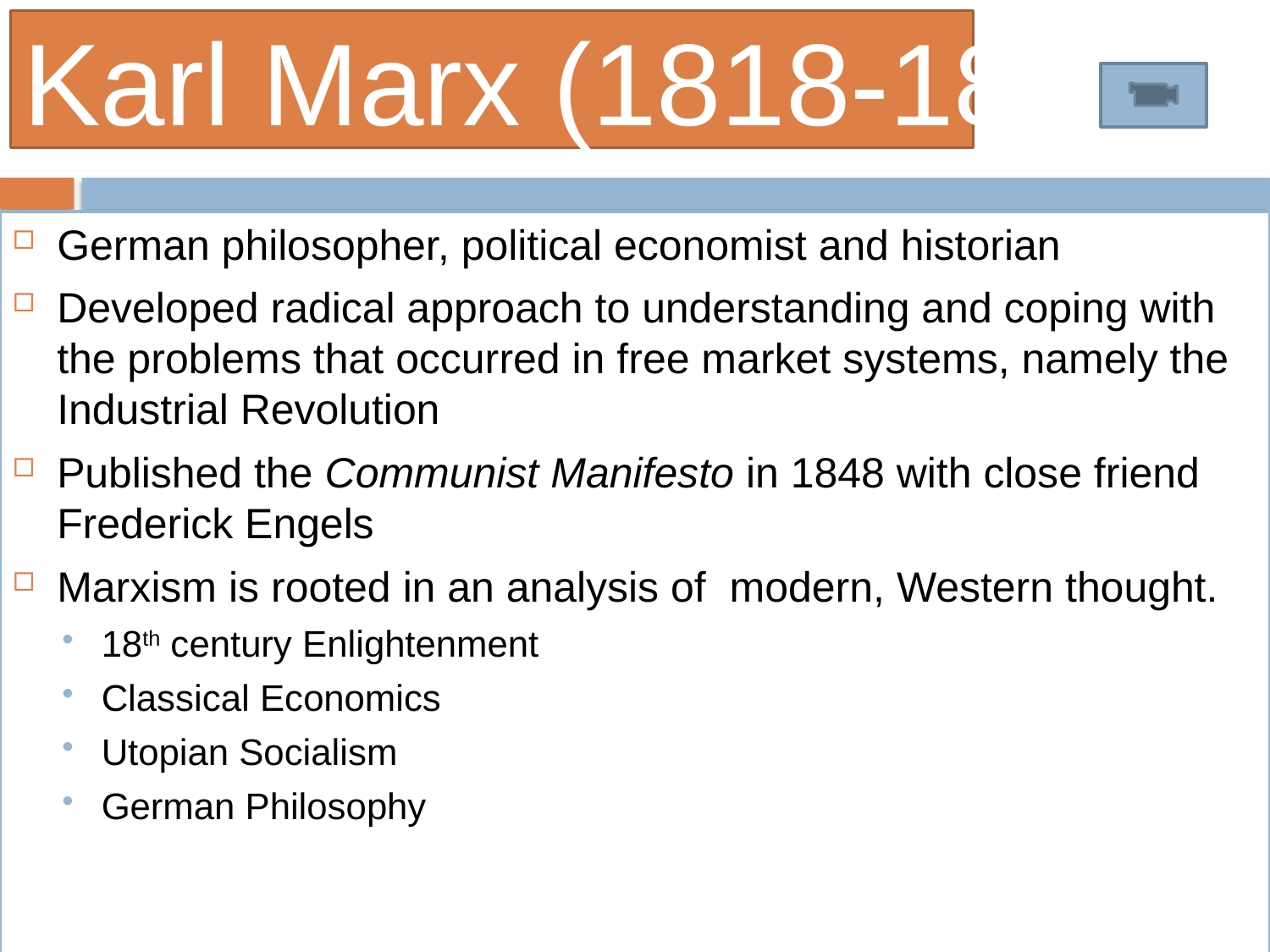

Karl Marx (1818-1883)

German philosopher, political economist and historian
Developed radical approach to understanding and coping with the problems that occurred in free market systems, namely the Industrial Revolution
Published the Communist Manifesto in 1848 with close friend Frederick Engels
Marxism is rooted in an analysis of  modern, Western thought.
18th century Enlightenment
Classical Economics
Utopian Socialism
German Philosophy